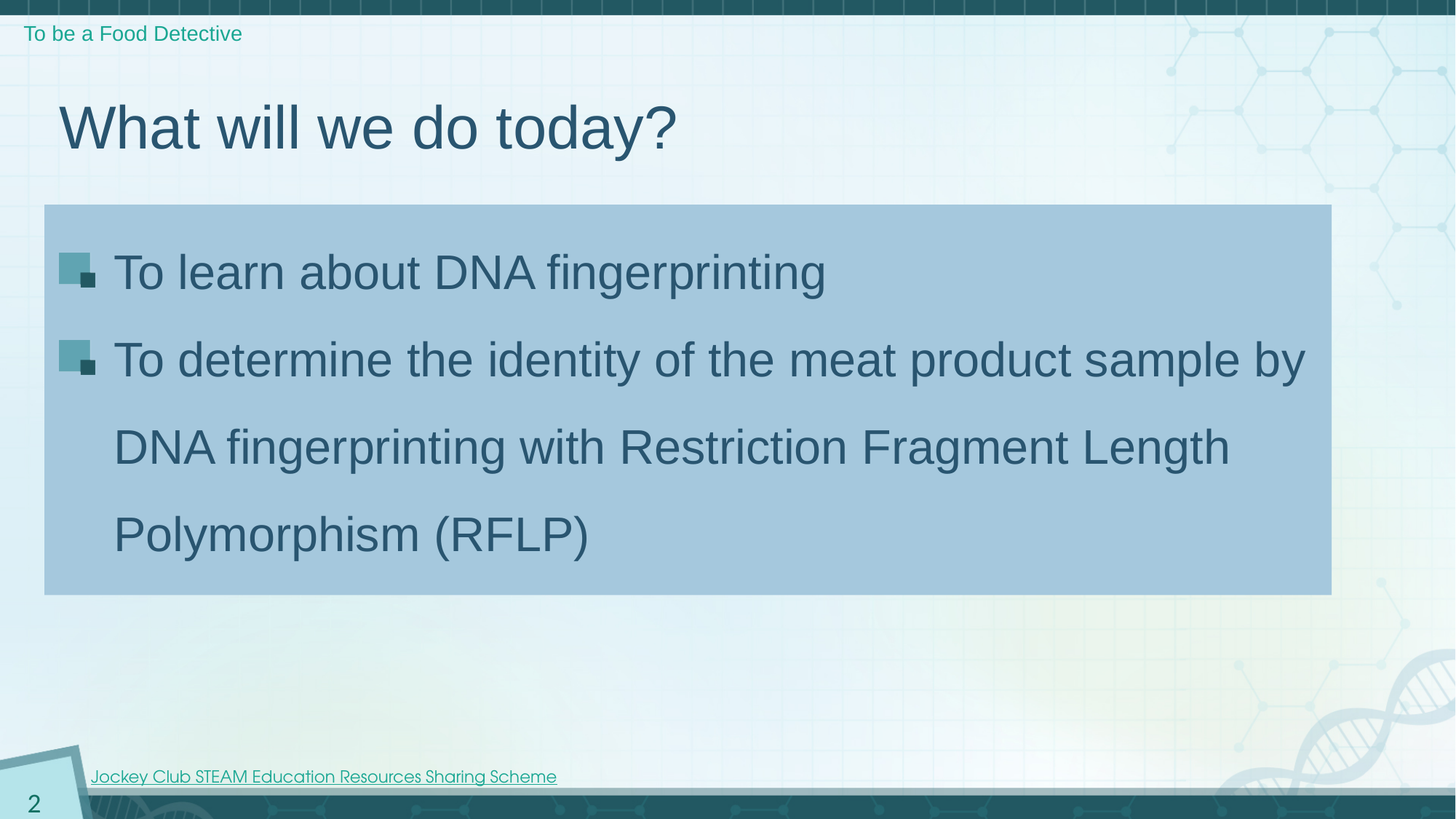

# What will we do today?
To learn about DNA fingerprinting
To determine the identity of the meat product sample by DNA fingerprinting with Restriction Fragment Length Polymorphism (RFLP)

2